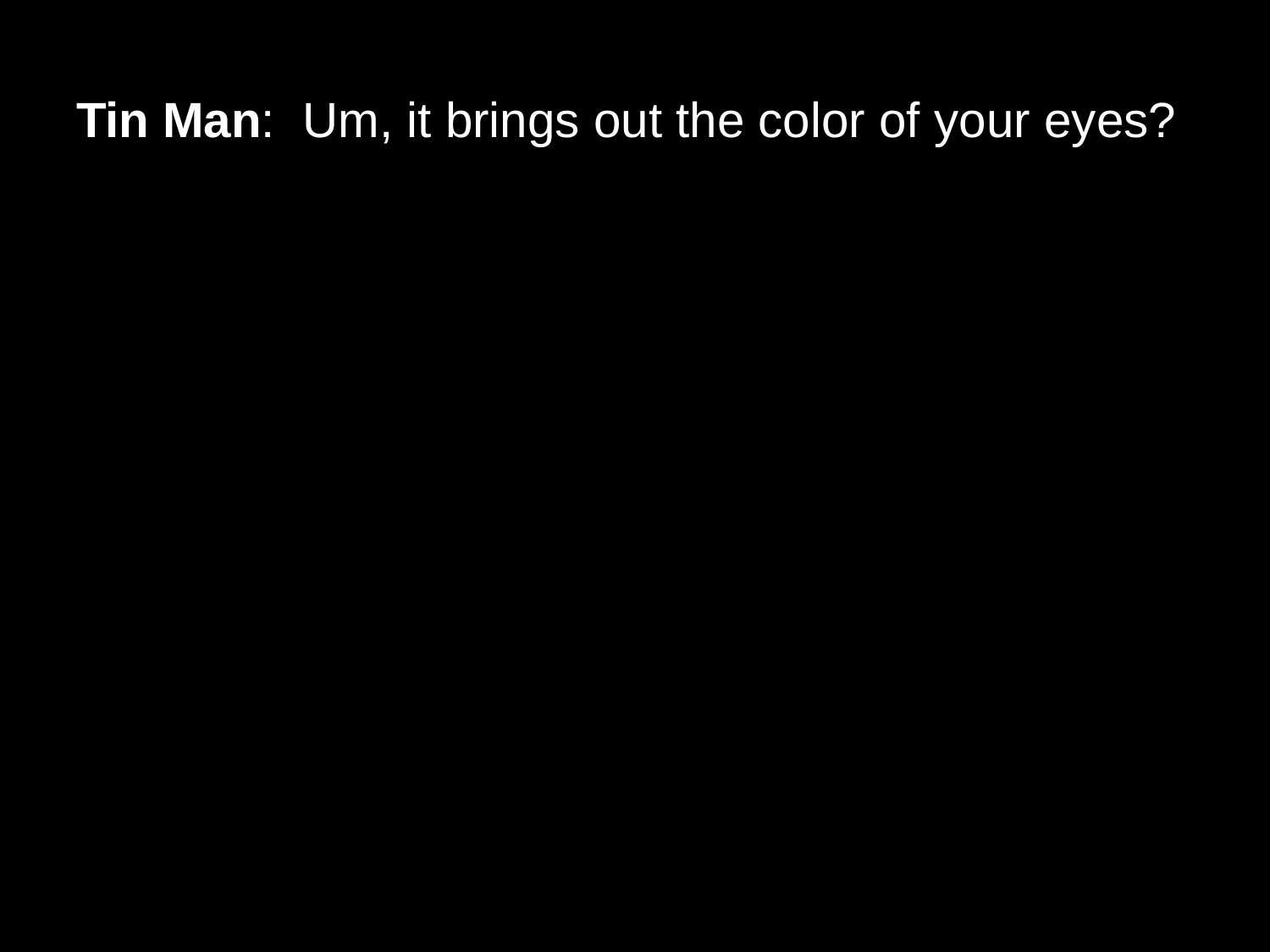

# Tin Man:  Um, it brings out the color of your eyes?